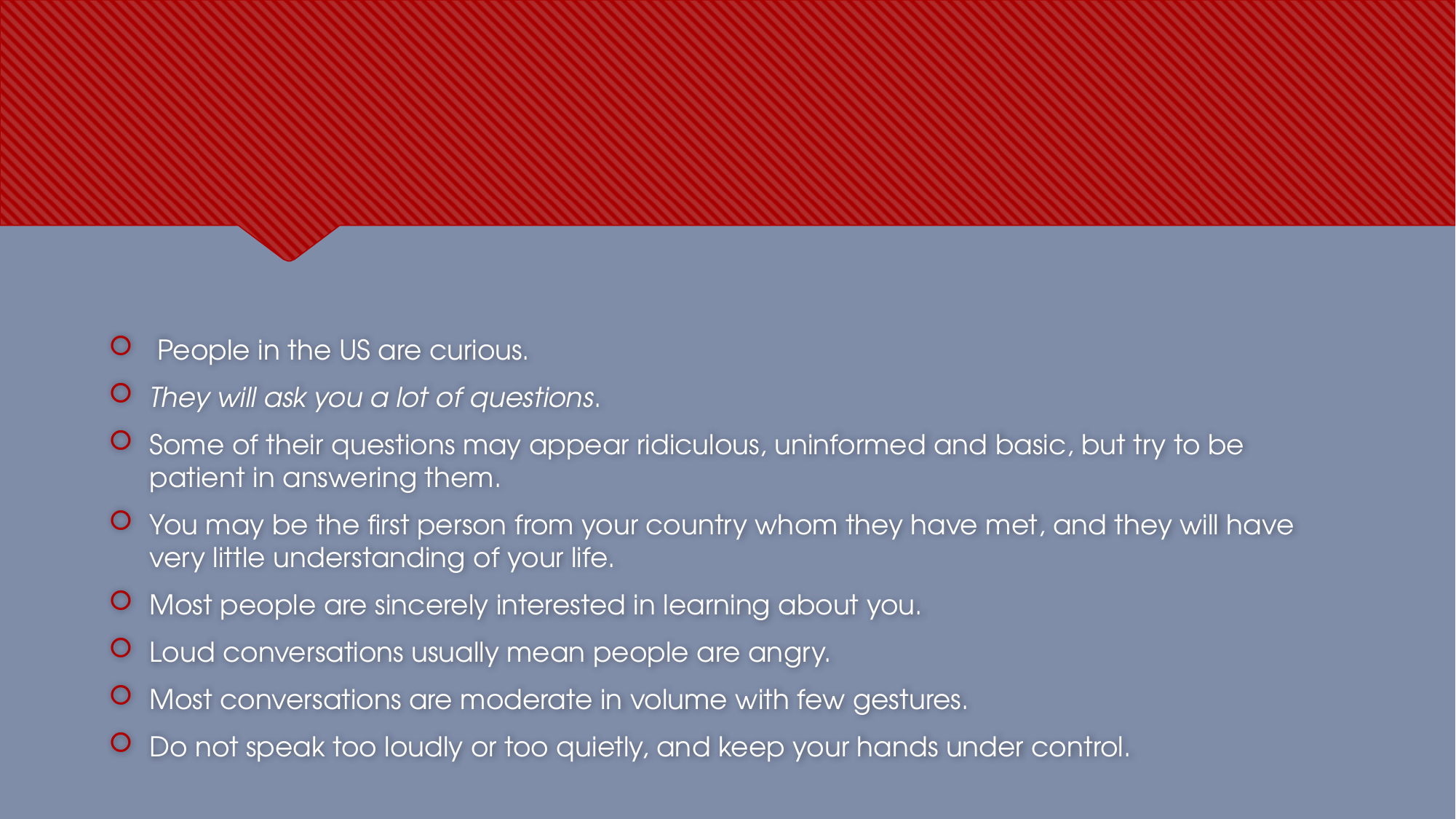

#

 People in the US are curious.
They will ask you a lot of questions.
Some of their questions may appear ridiculous, uninformed and basic, but try to be patient in answering them.
You may be the first person from your country whom they have met, and they will have very little understanding of your life.
Most people are sincerely interested in learning about you.
Loud conversations usually mean people are angry.
Most conversations are moderate in volume with few gestures.
Do not speak too loudly or too quietly, and keep your hands under control.